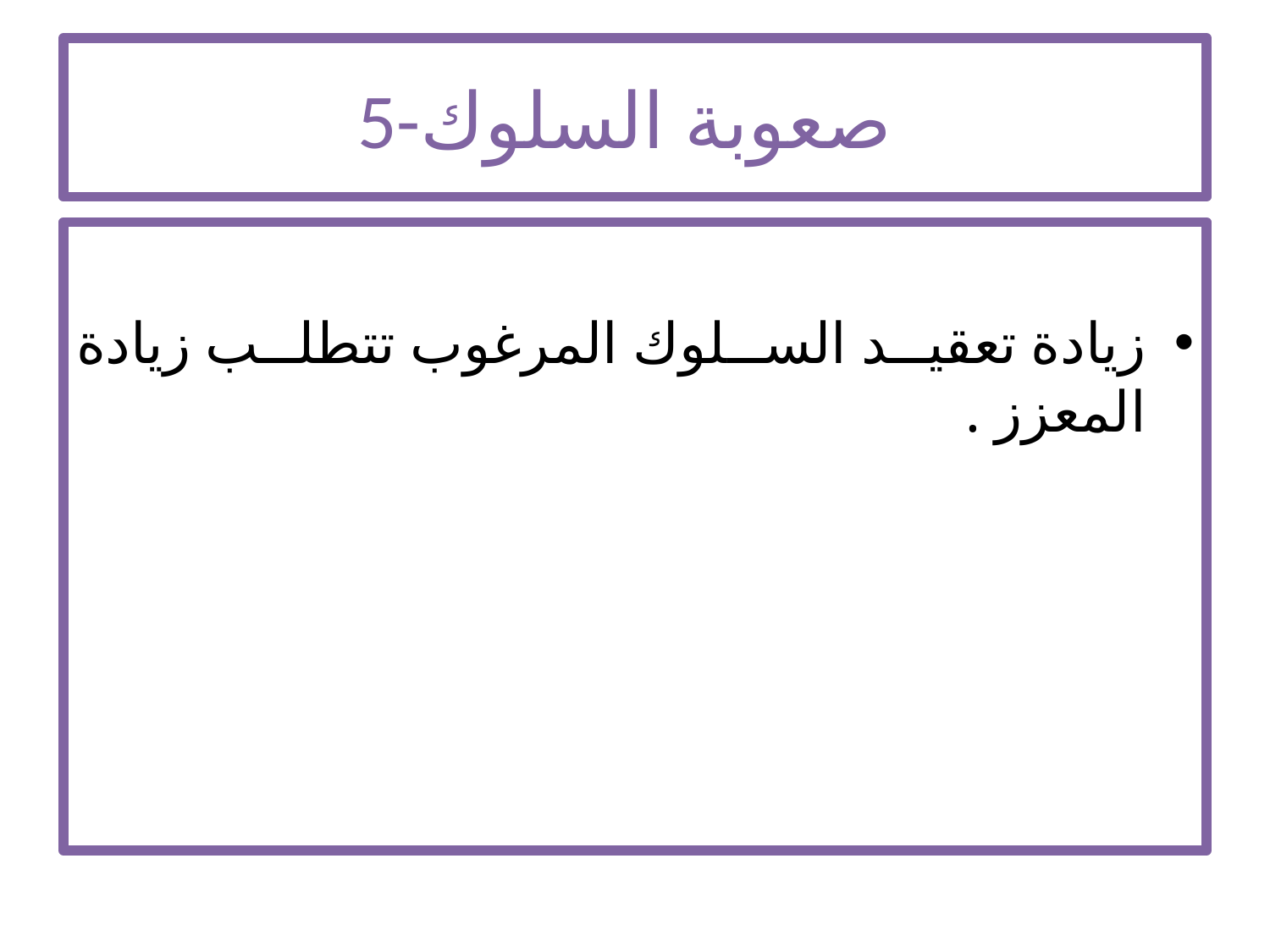

# 5-صعوبة السلوك

زيادة تعقيد السلوك المرغوب تتطلب زيادة المعزز .